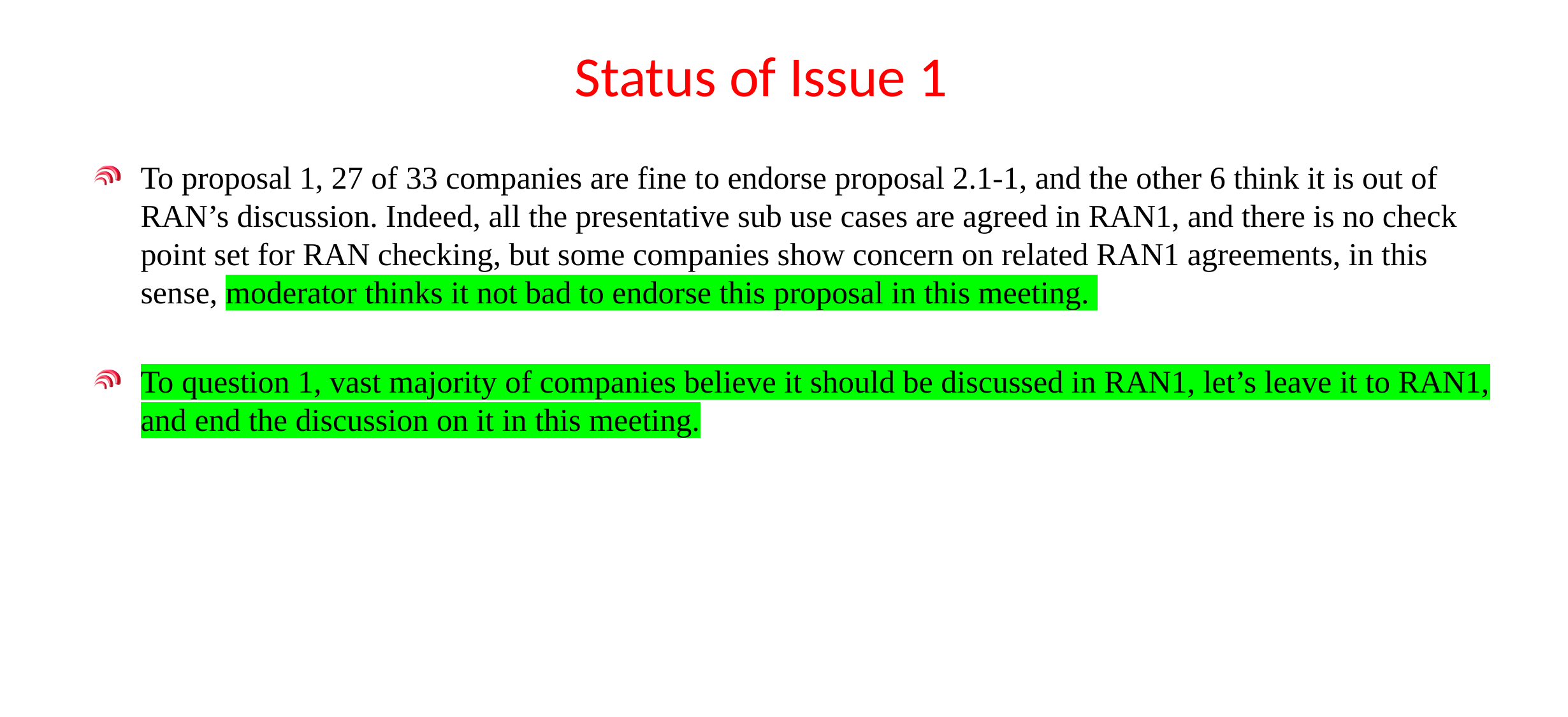

# Status of Issue 1
To proposal 1, 27 of 33 companies are fine to endorse proposal 2.1-1, and the other 6 think it is out of RAN’s discussion. Indeed, all the presentative sub use cases are agreed in RAN1, and there is no check point set for RAN checking, but some companies show concern on related RAN1 agreements, in this sense, moderator thinks it not bad to endorse this proposal in this meeting.

To question 1, vast majority of companies believe it should be discussed in RAN1, let’s leave it to RAN1, and end the discussion on it in this meeting.